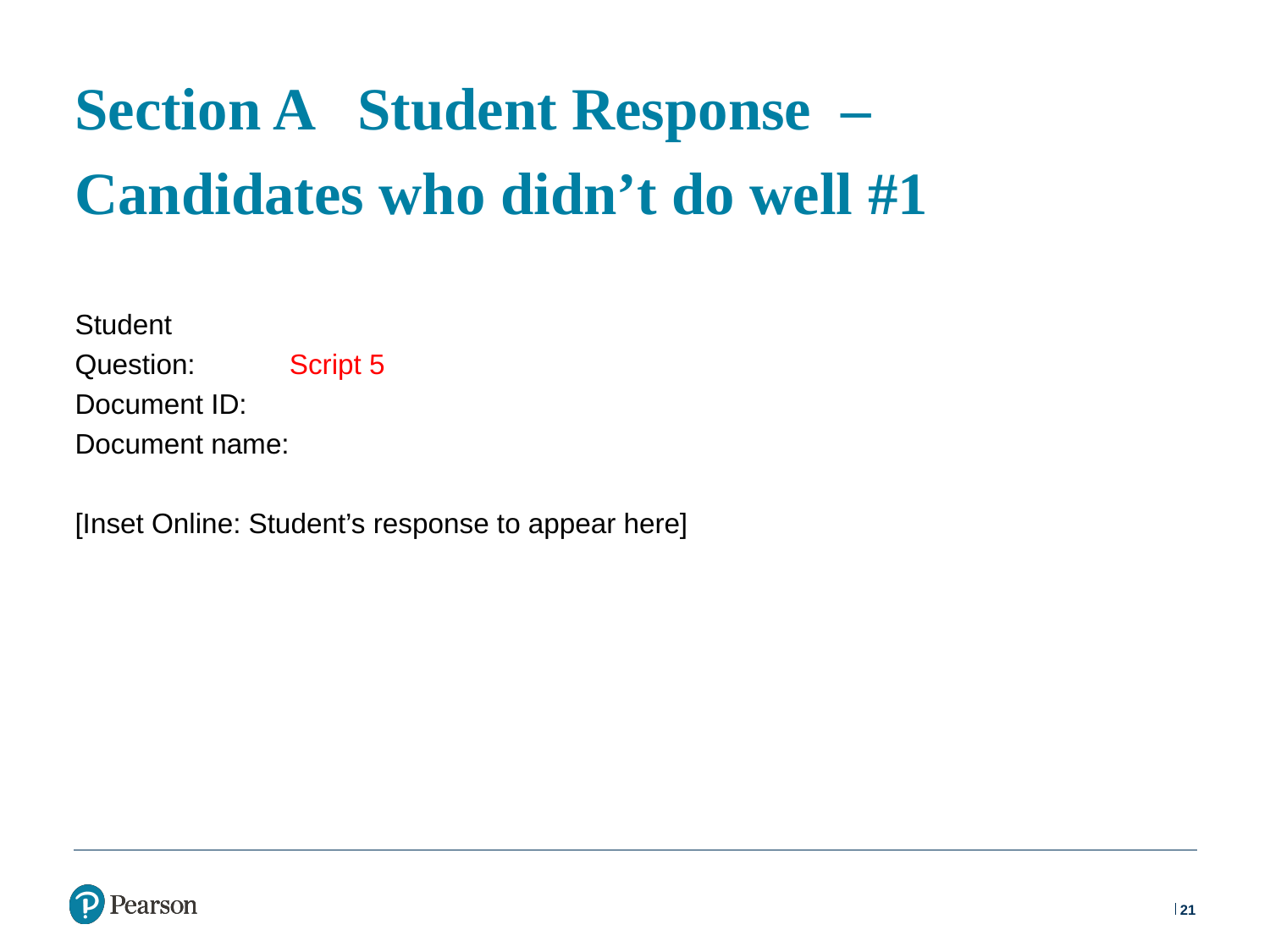

# Section A   Student Response  – Candidates who didn’t do well #1
Student
Question:            Script 5
Document ID:
Document name:

[Inset Online: Student’s response to appear here]

21